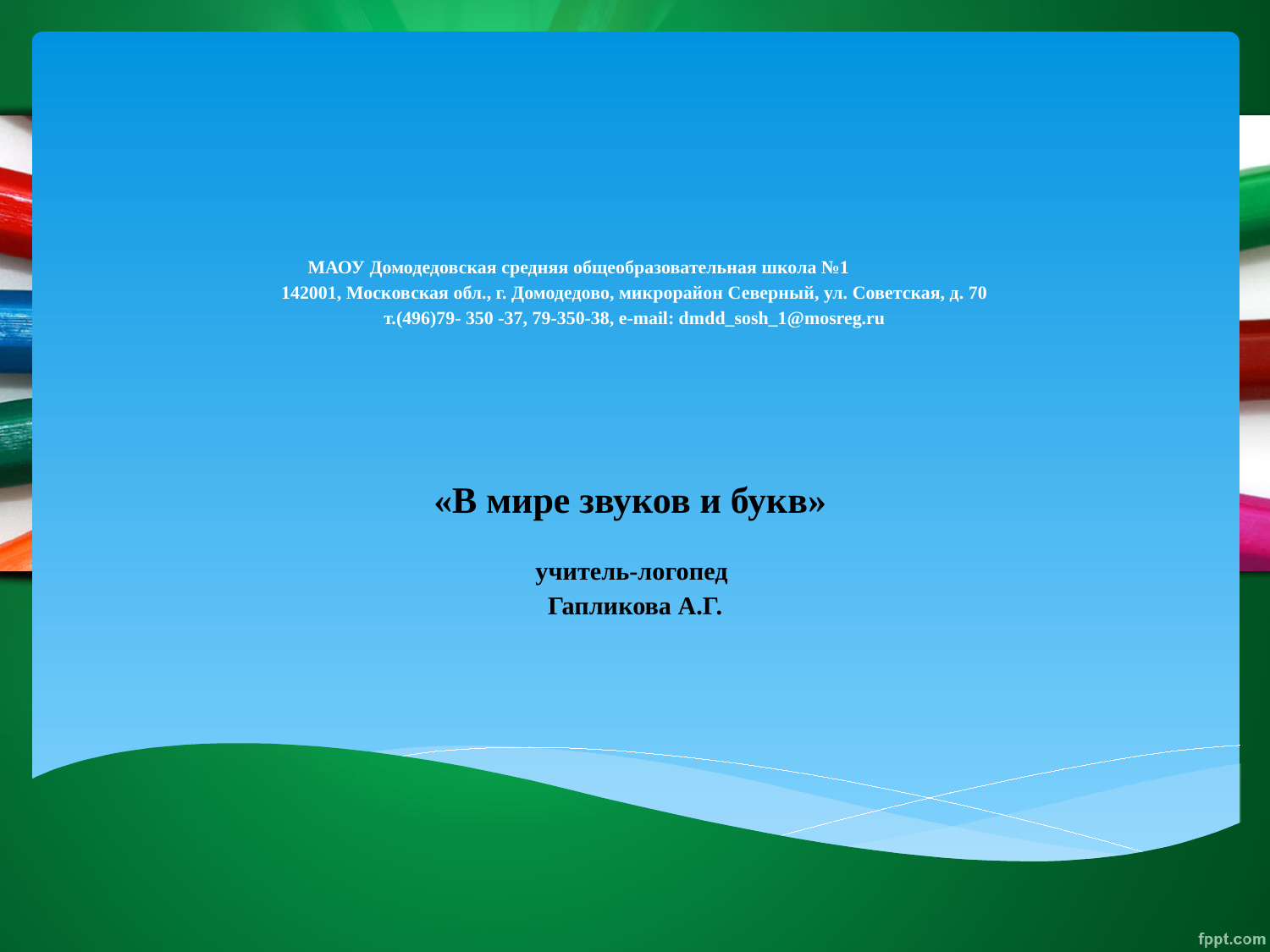

# МАОУ Домодедовская средняя общеобразовательная школа №1 142001, Московская обл., г. Домодедово, микрорайон Северный, ул. Советская, д. 70 т.(496)79- 350 -37, 79-350-38, e-mail: dmdd_sosh_1@mosreg.ru «В мире звуков и букв» учитель-логопед Гапликова А.Г.